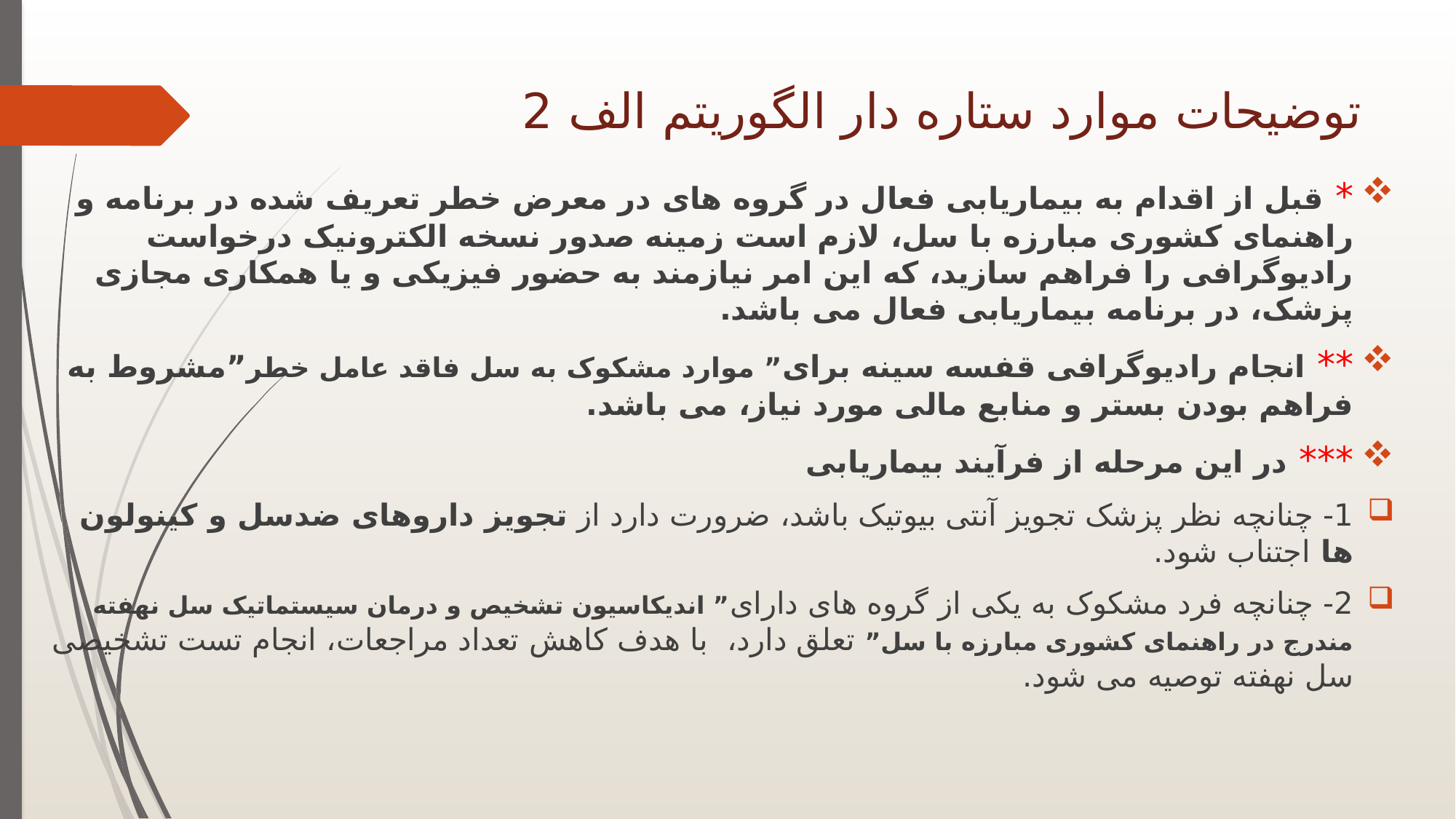

# توضیحات موارد ستاره دار الگوریتم الف 2
* قبل از اقدام به بیماریابی فعال در گروه های در معرض خطر تعریف شده در برنامه و راهنمای کشوری مبارزه با سل، لازم است زمینه صدور نسخه الکترونیک درخواست رادیوگرافی را فراهم سازید، که این امر نیازمند به حضور فیزیکی و یا همکاری مجازی پزشک، در برنامه بیماریابی فعال می باشد.
** انجام رادیوگرافی قفسه سینه برای” موارد مشکوک به سل فاقد عامل خطر”مشروط به فراهم بودن بستر و منابع مالی مورد نیاز، می باشد.
*** در این مرحله از فرآیند بیماریابی
1- چنانچه نظر پزشک تجویز آنتی بیوتیک باشد، ضرورت دارد از تجویز داروهای ضدسل و کینولون ها اجتناب شود.
2- چنانچه فرد مشکوک به یکی از گروه های دارای” اندیکاسیون تشخیص و درمان سیستماتیک سل نهفته مندرج در راهنمای کشوری مبارزه با سل” تعلق دارد،  با هدف کاهش تعداد مراجعات، انجام تست تشخیصی سل نهفته توصیه می شود.